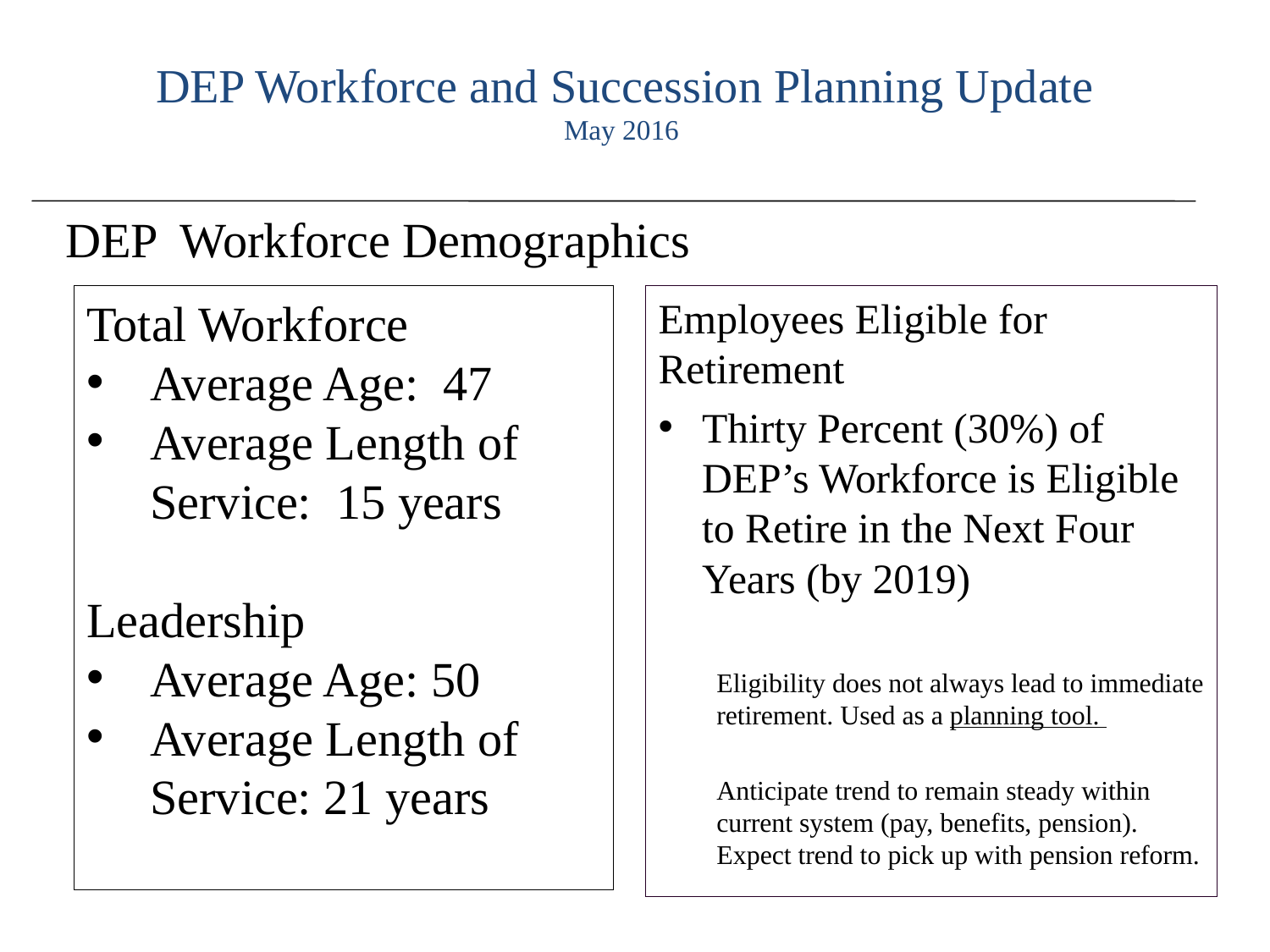

# DEP Workforce and Succession Planning Update May 2016
DEP  Workforce Demographics
Total Workforce
Average Age:  47
Average Length of Service:  15 years

Leadership
Average Age: 50
Average Length of Service: 21 years

Employees Eligible for  Retirement
Thirty Percent (30%) of DEP’s Workforce is Eligible to Retire in the Next Four Years (by 2019)

Eligibility does not always lead to immediate retirement. Used as a planning tool.

Anticipate trend to remain steady within current system (pay, benefits, pension). Expect trend to pick up with pension reform.